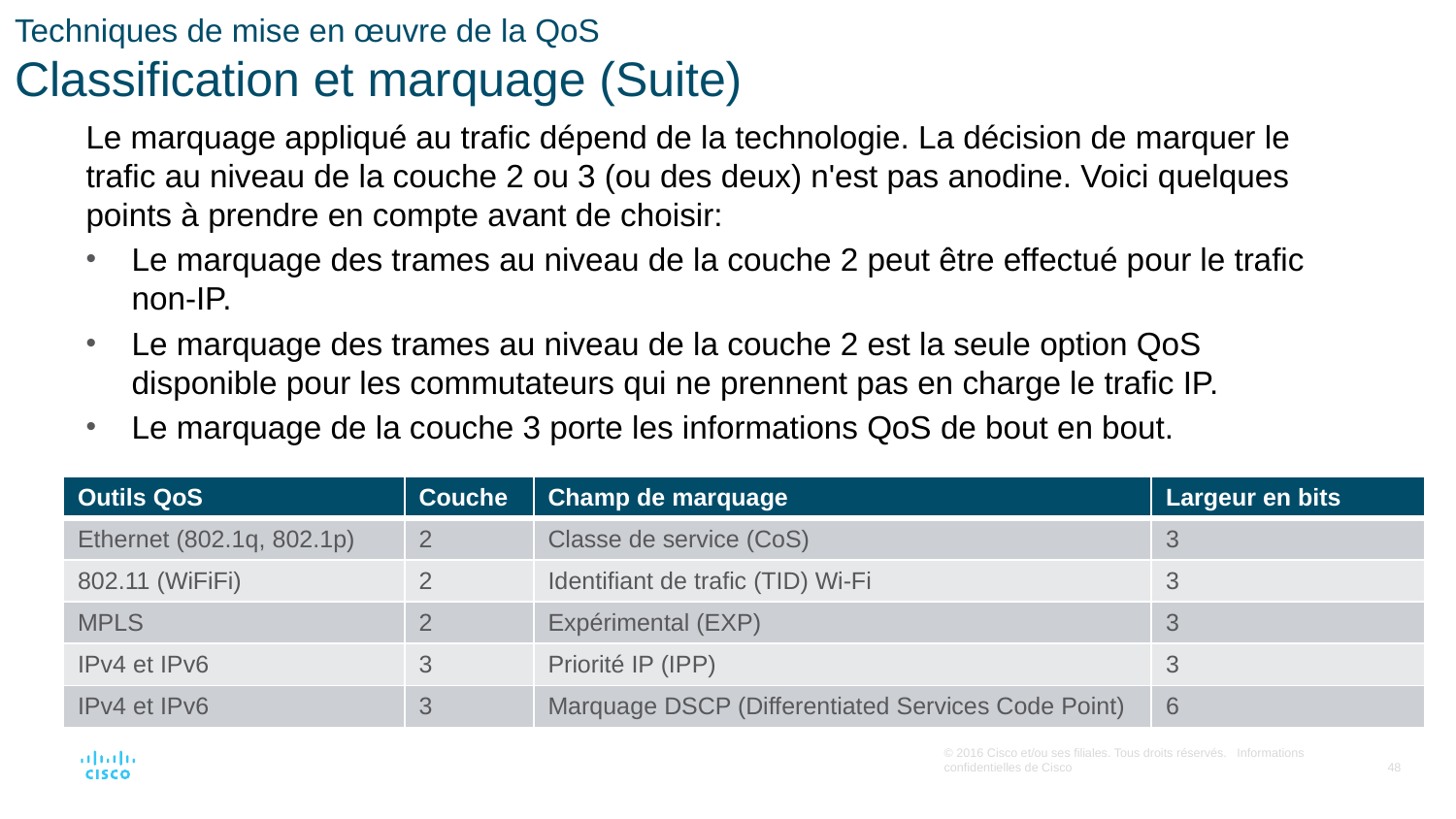

# Techniques de mise en œuvre de la QoS Classification et marquage (Suite)
Le marquage appliqué au trafic dépend de la technologie. La décision de marquer le trafic au niveau de la couche 2 ou 3 (ou des deux) n'est pas anodine. Voici quelques points à prendre en compte avant de choisir:
Le marquage des trames au niveau de la couche 2 peut être effectué pour le trafic non-IP.
Le marquage des trames au niveau de la couche 2 est la seule option QoS disponible pour les commutateurs qui ne prennent pas en charge le trafic IP.
Le marquage de la couche 3 porte les informations QoS de bout en bout.

| Outils QoS | Couche | Champ de marquage | Largeur en bits |
| --- | --- | --- | --- |
| Ethernet (802.1q, 802.1p) | 2 | Classe de service (CoS) | 3 |
| 802.11 (WiFiFi) | 2 | Identifiant de trafic (TID) Wi-Fi | 3 |
| MPLS | 2 | Expérimental (EXP) | 3 |
| IPv4 et IPv6 | 3 | Priorité IP (IPP) | 3 |
| IPv4 et IPv6 | 3 | Marquage DSCP (Differentiated Services Code Point) | 6 |